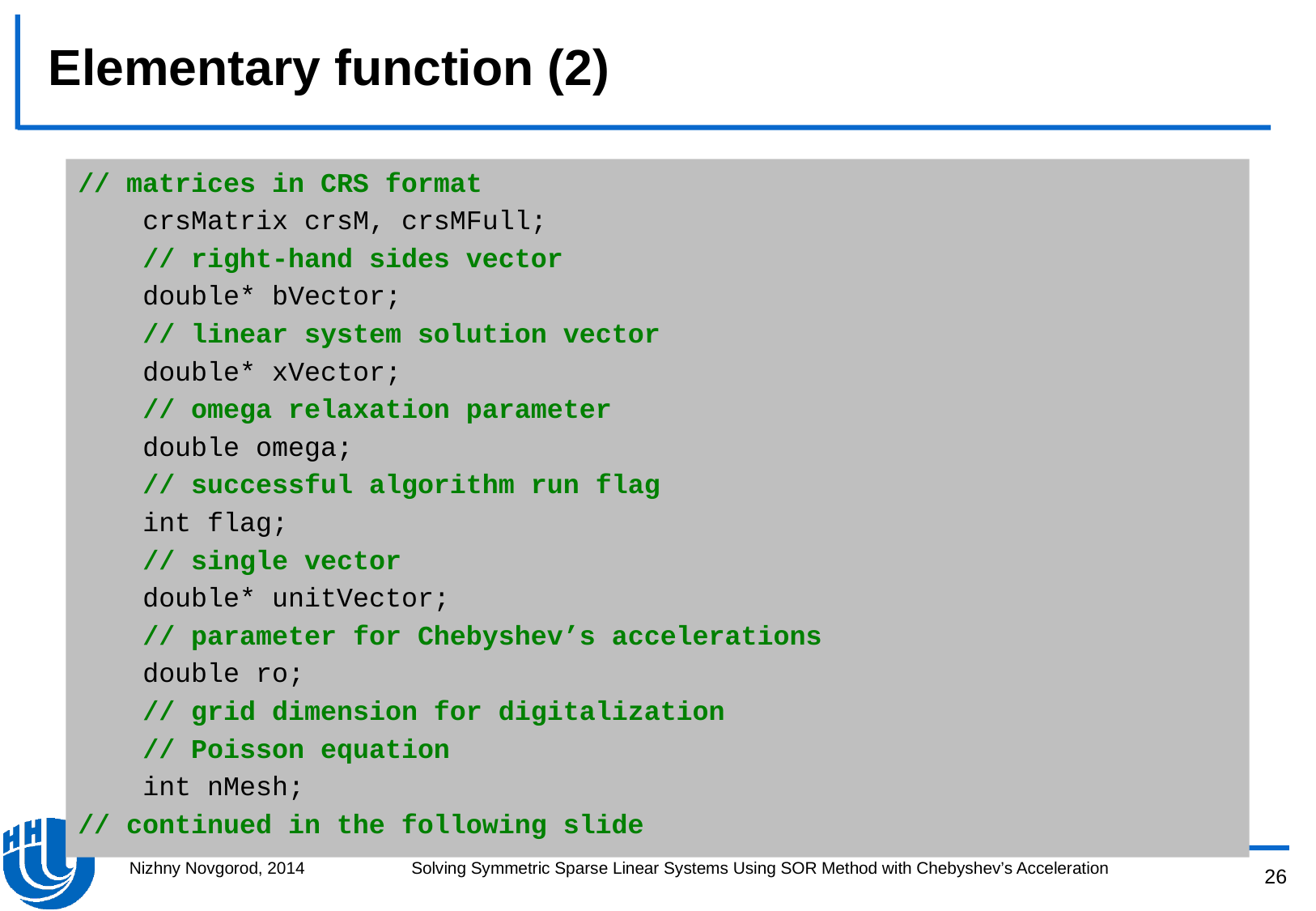

# Elementary function (2)
// matrices in CRS format
    crsMatrix crsM, crsMFull;
    // right-hand sides vector
    double* bVector;
    // linear system solution vector
    double* xVector;
    // omega relaxation parameter
    double omega;
    // successful algorithm run flag
    int flag;
    // single vector
    double* unitVector;
    // parameter for Chebyshev’s accelerations
    double ro;
    // grid dimension for digitalization
    // Poisson equation
    int nMesh;
// continued in the following slide

Nizhny Novgorod, 2014
Solving Symmetric Sparse Linear Systems Using SOR Method with Chebyshev’s Acceleration